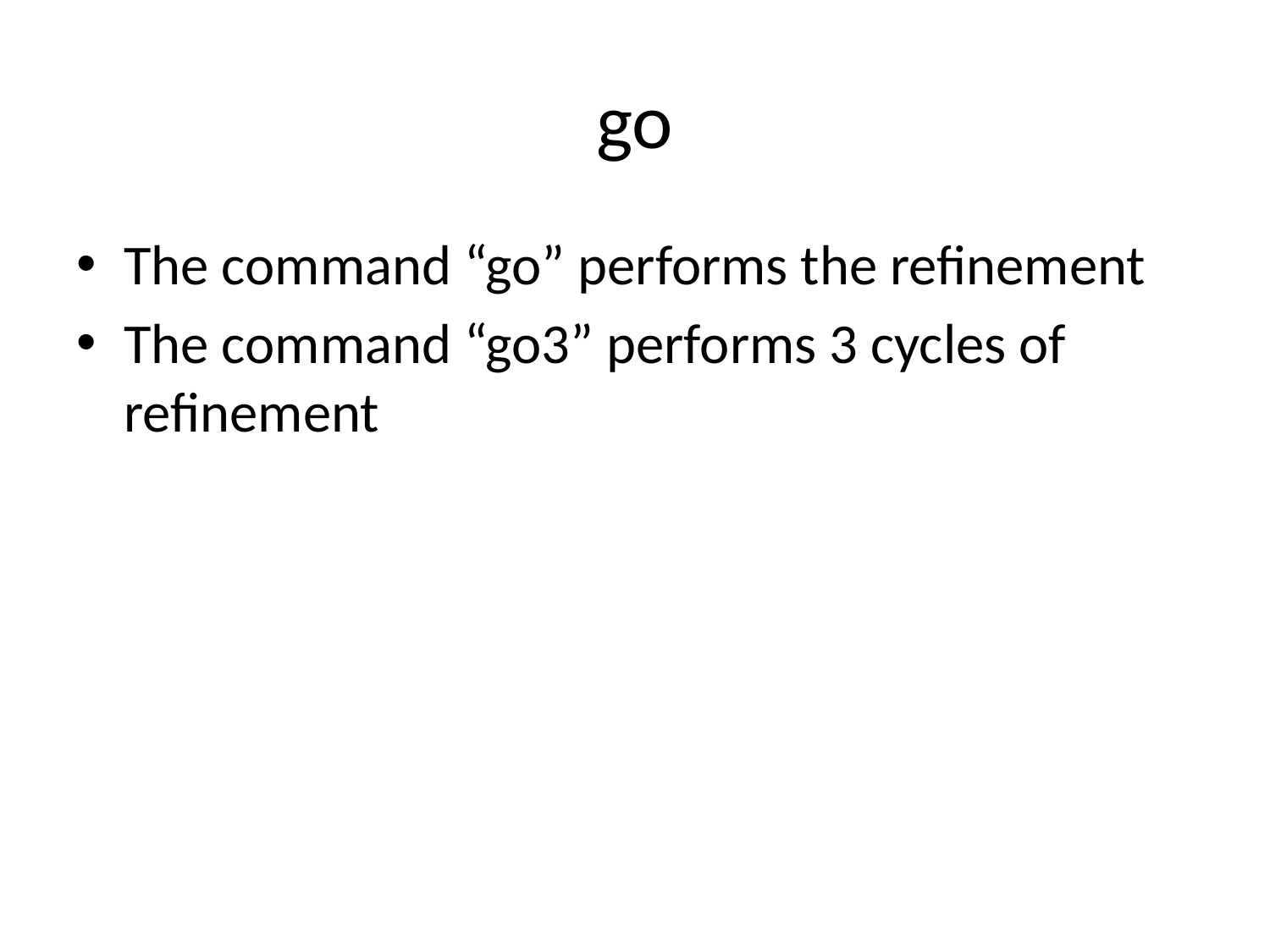

# go
The command “go” performs the refinement
The command “go3” performs 3 cycles of refinement